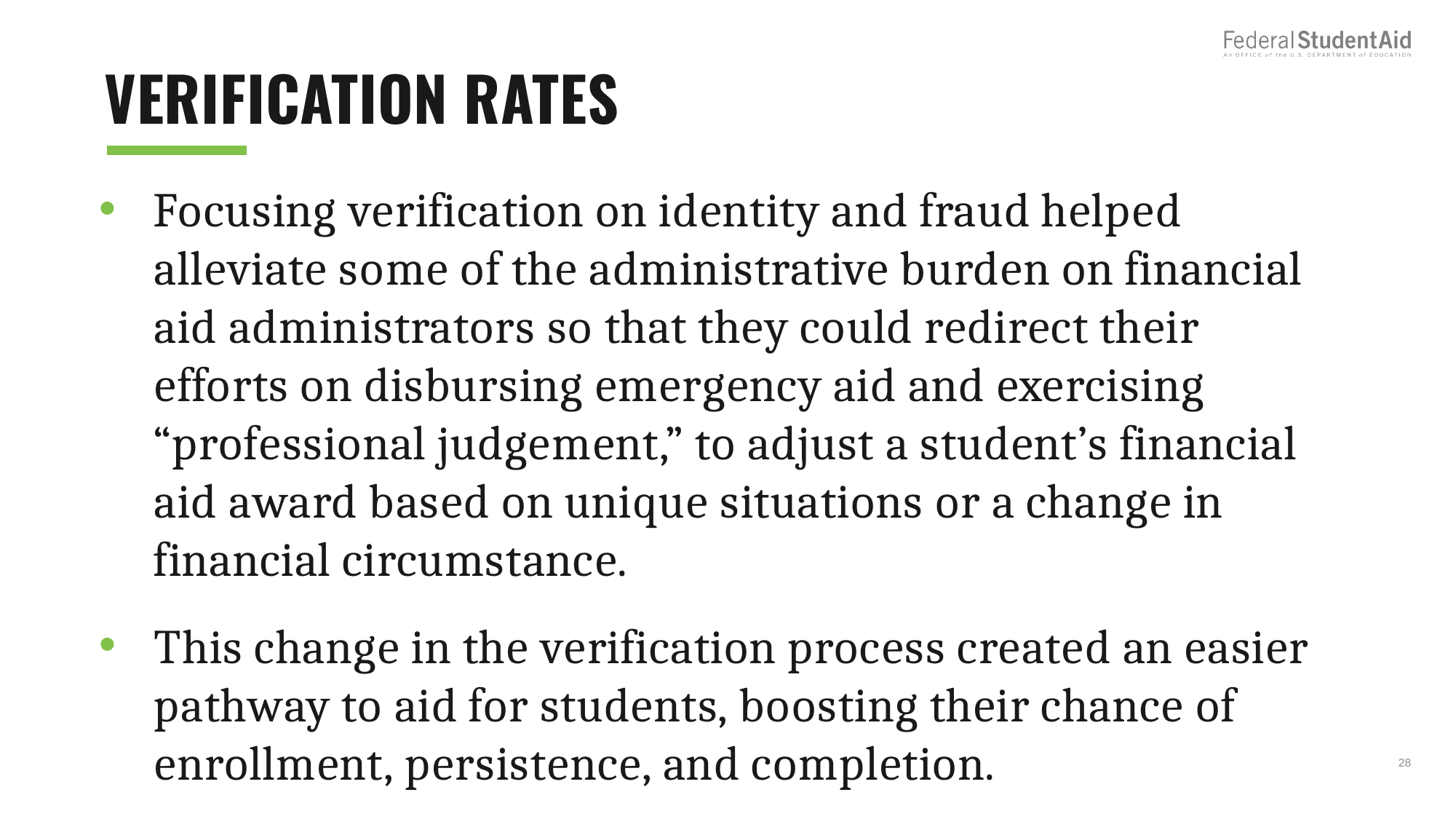

# VERIFICATION RATES
Focusing verification on identity and fraud helped alleviate some of the administrative burden on financial aid administrators so that they could redirect their efforts on disbursing emergency aid and exercising “professional judgement,” to adjust a student’s financial aid award based on unique situations or a change in financial circumstance.

This change in the verification process created an easier pathway to aid for students, boosting their chance of enrollment, persistence, and completion.

28